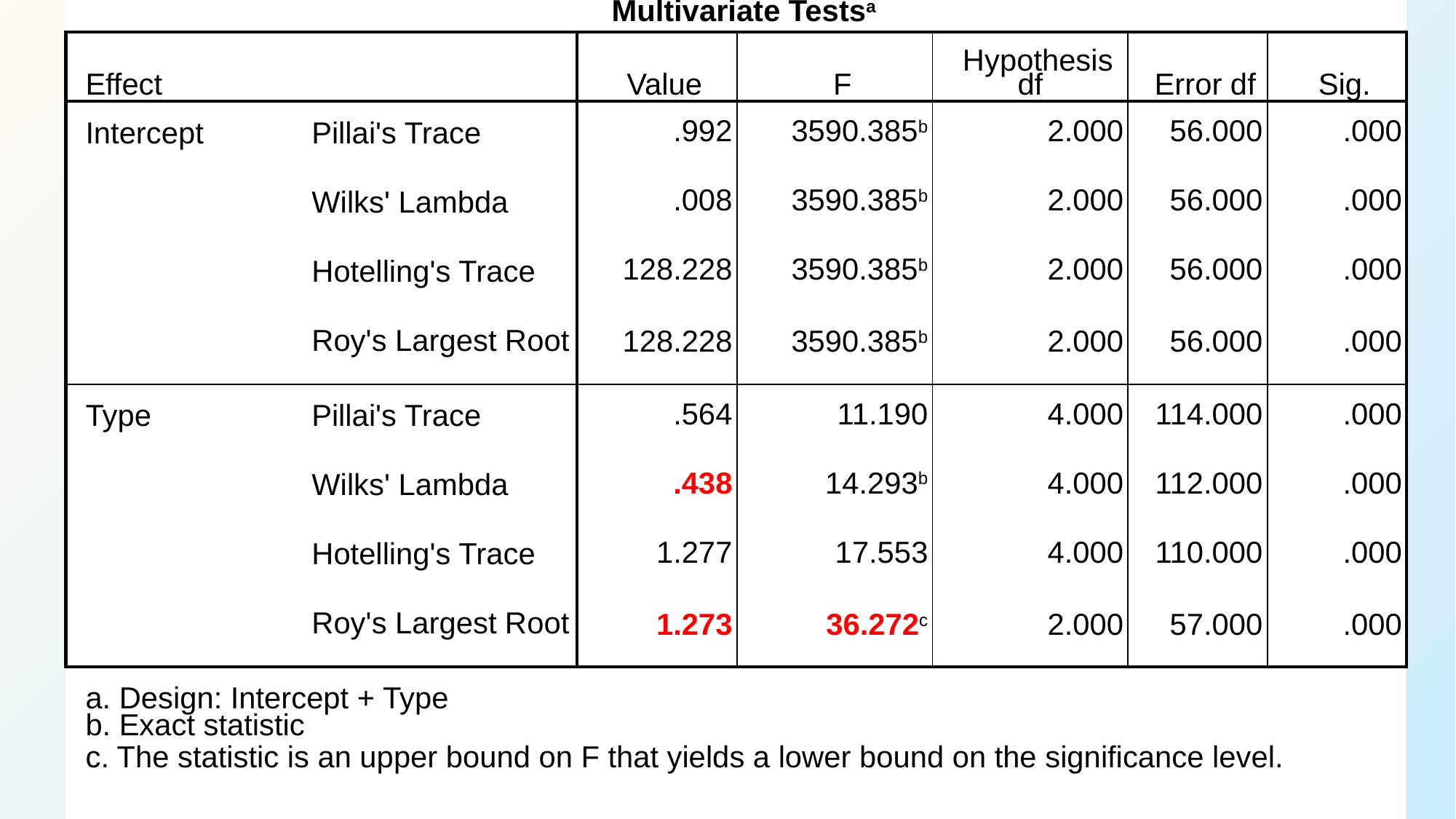

| Multivariate Testsa |  |  |  |  |  |  |
| --- | --- | --- | --- | --- | --- | --- |
| Effect |  | Value | F | Hypothesis df | Error df | Sig. |
| Intercept | Pillai's Trace | .992 | 3590.385b | 2.000 | 56.000 | .000 |
|  | Wilks' Lambda | .008 | 3590.385b | 2.000 | 56.000 | .000 |
|  | Hotelling's Trace | 128.228 | 3590.385b | 2.000 | 56.000 | .000 |
|  | Roy's Largest Root | 128.228 | 3590.385b | 2.000 | 56.000 | .000 |
| Type | Pillai's Trace | .564 | 11.190 | 4.000 | 114.000 | .000 |
|  | Wilks' Lambda | .438 | 14.293b | 4.000 | 112.000 | .000 |
|  | Hotelling's Trace | 1.277 | 17.553 | 4.000 | 110.000 | .000 |
|  | Roy's Largest Root | 1.273 | 36.272c | 2.000 | 57.000 | .000 |
| a. Design: Intercept + Type |  |  |  |  |  |  |
| b. Exact statistic |  |  |  |  |  |  |
| c. The statistic is an upper bound on F that yields a lower bound on the significance level. |  |  |  |  |  |  |
#